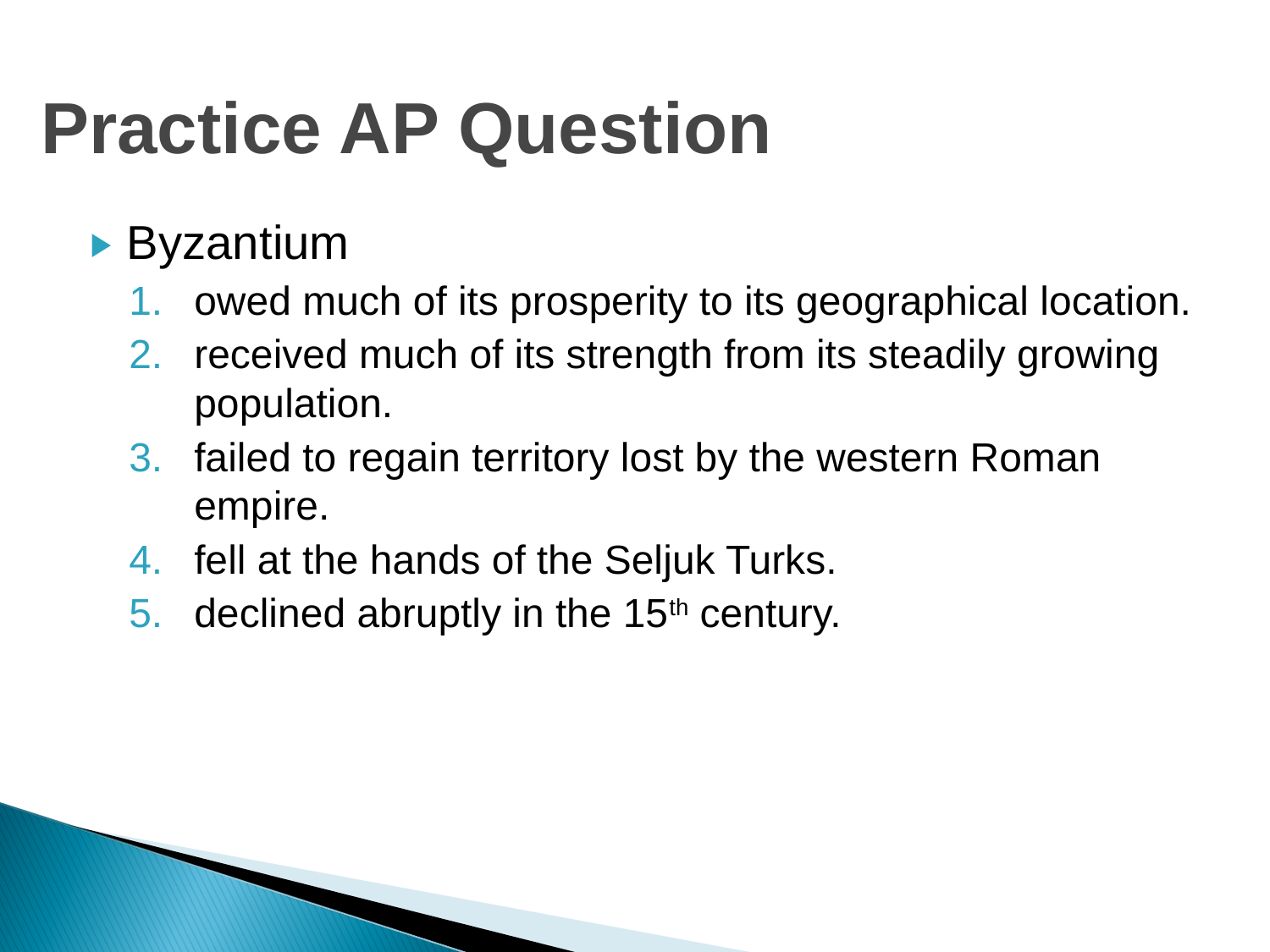

# Practice AP Question
Byzantium
owed much of its prosperity to its geographical location.
received much of its strength from its steadily growing population.
failed to regain territory lost by the western Roman empire.
fell at the hands of the Seljuk Turks.
declined abruptly in the 15th century.